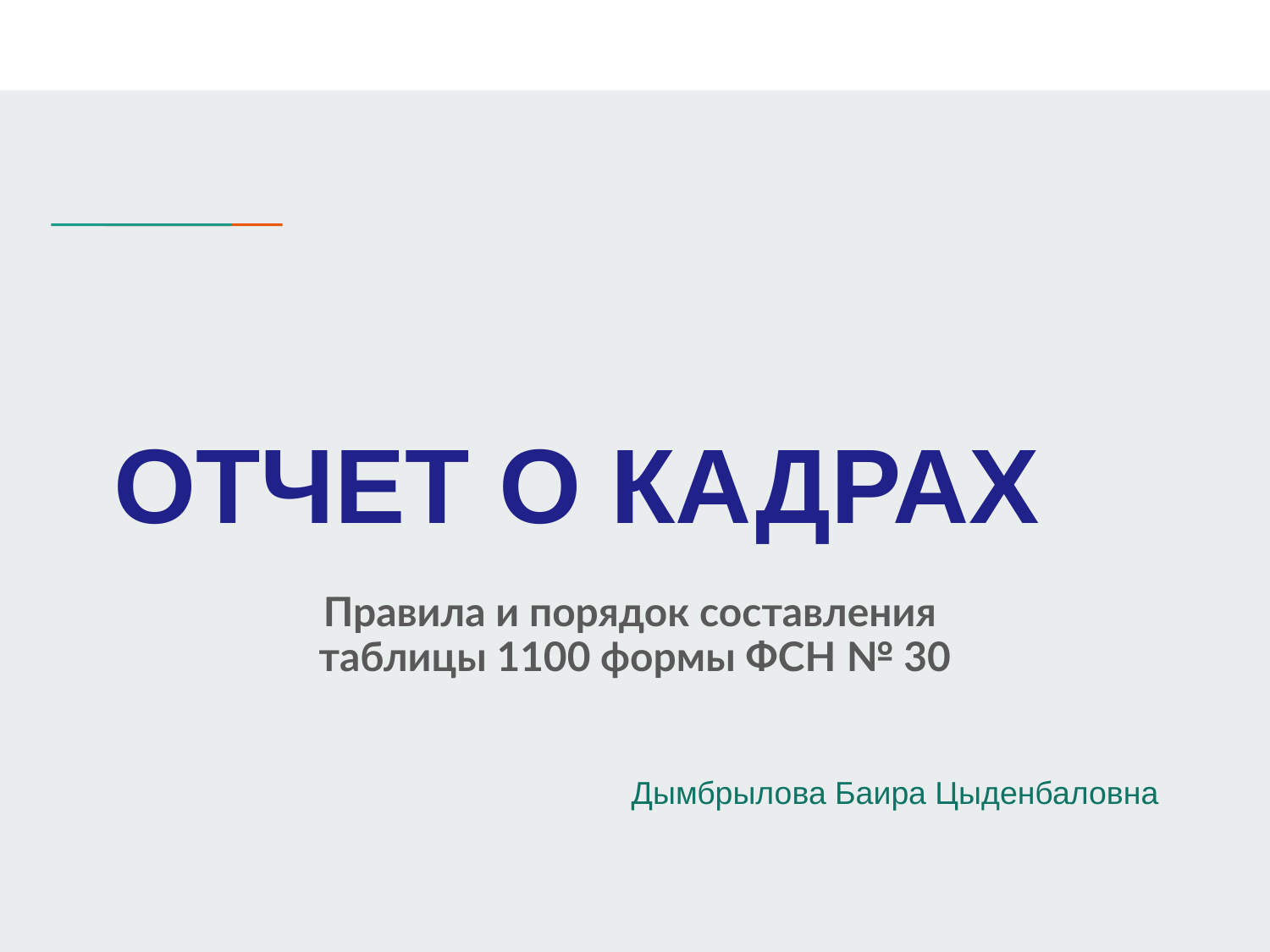

# ОТЧЕТ О КАДРАХ
Правила и порядок составления
таблицы 1100 формы ФСН № 30
Дымбрылова Баира Цыденбаловна